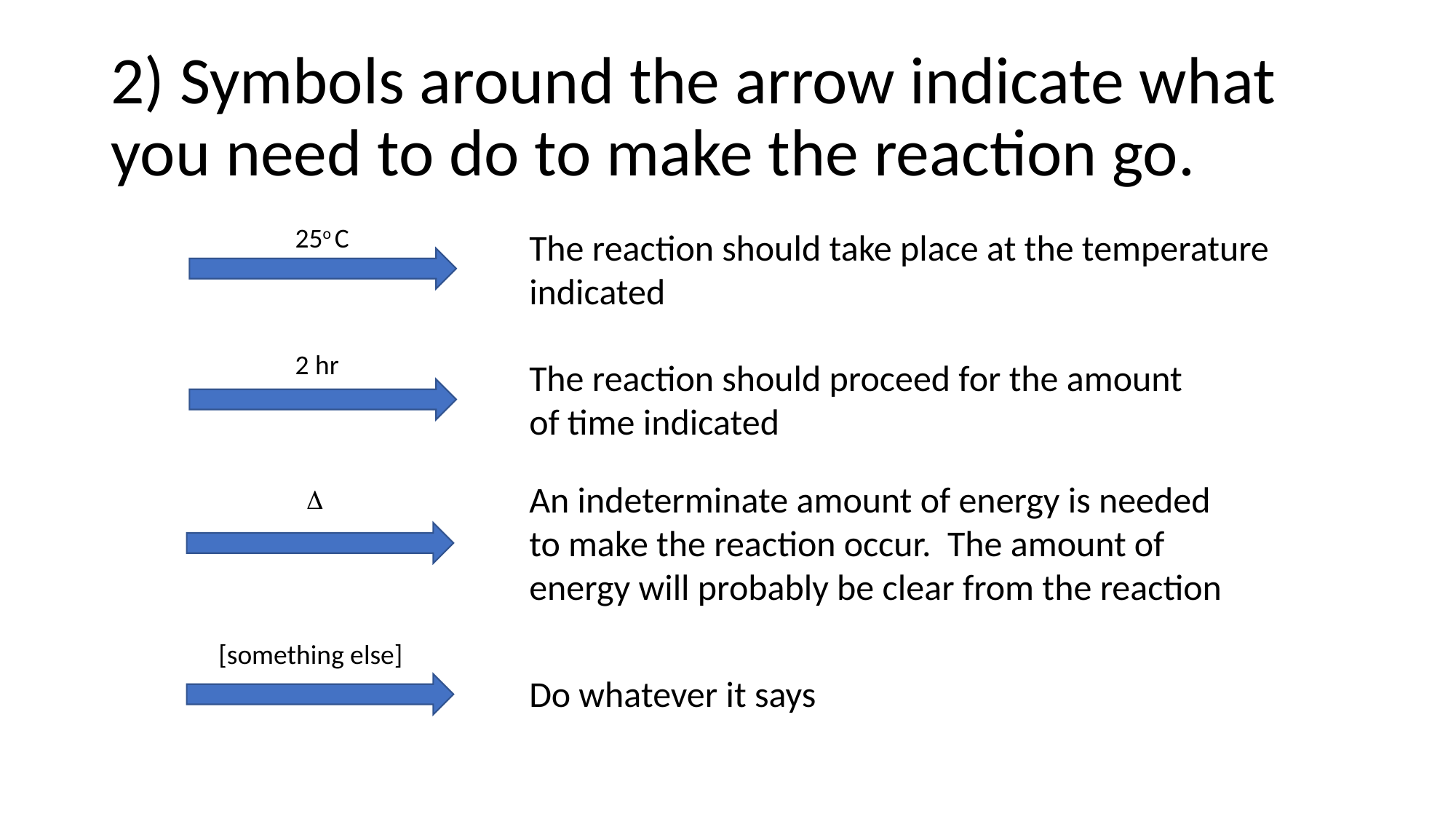

# 2) Symbols around the arrow indicate what you need to do to make the reaction go.
25o C
The reaction should take place at the temperature indicated

2 hr
The reaction should proceed for the amount of time indicated

An indeterminate amount of energy is needed to make the reaction occur.  The amount of energy will probably be clear from the reaction
Δ

[something else]
Do whatever it says